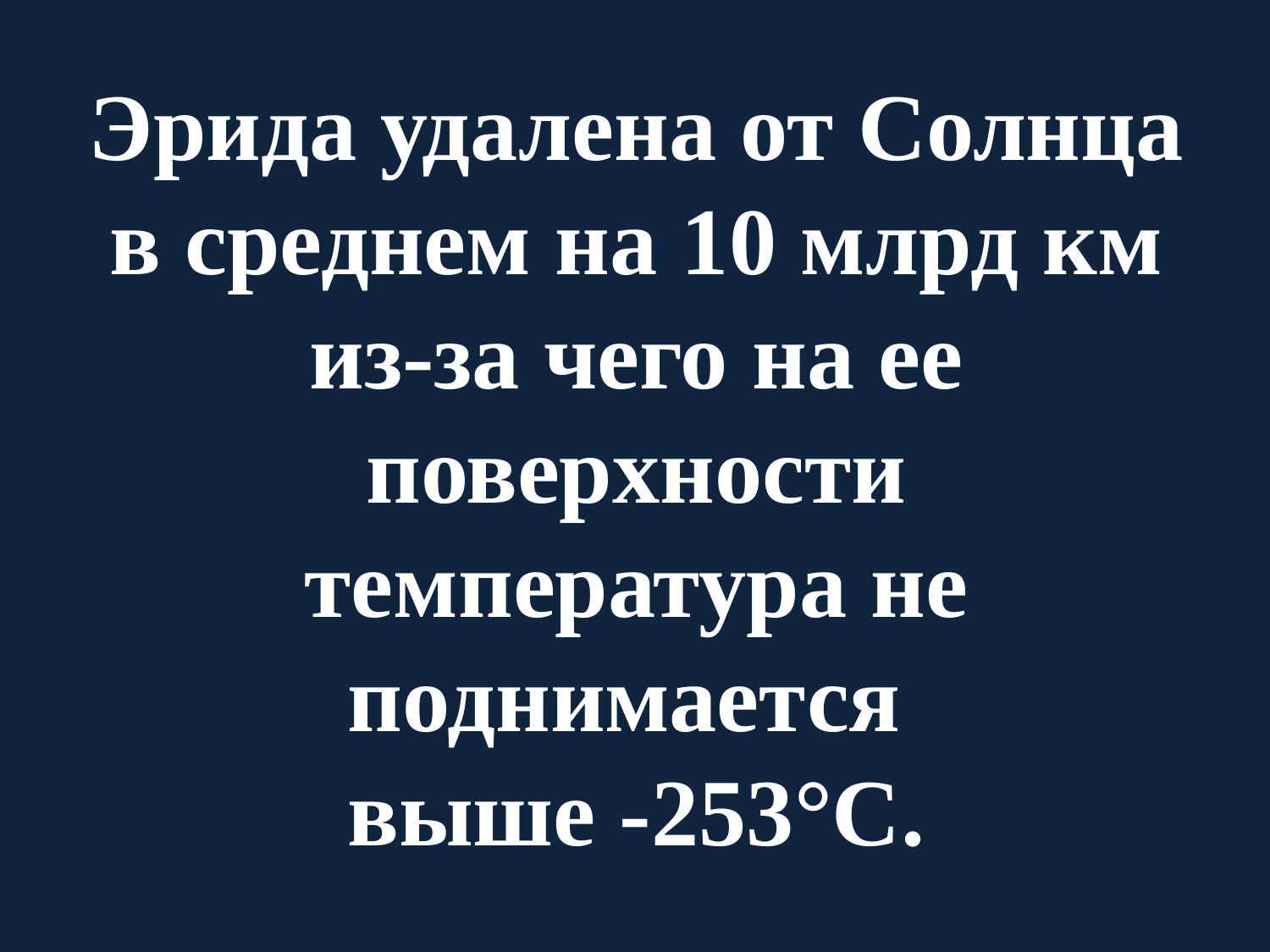

# Эрида удалена от Солнца в среднем на 10 млрд км из-за чего на ее поверхности температура не поднимается выше -253°С.